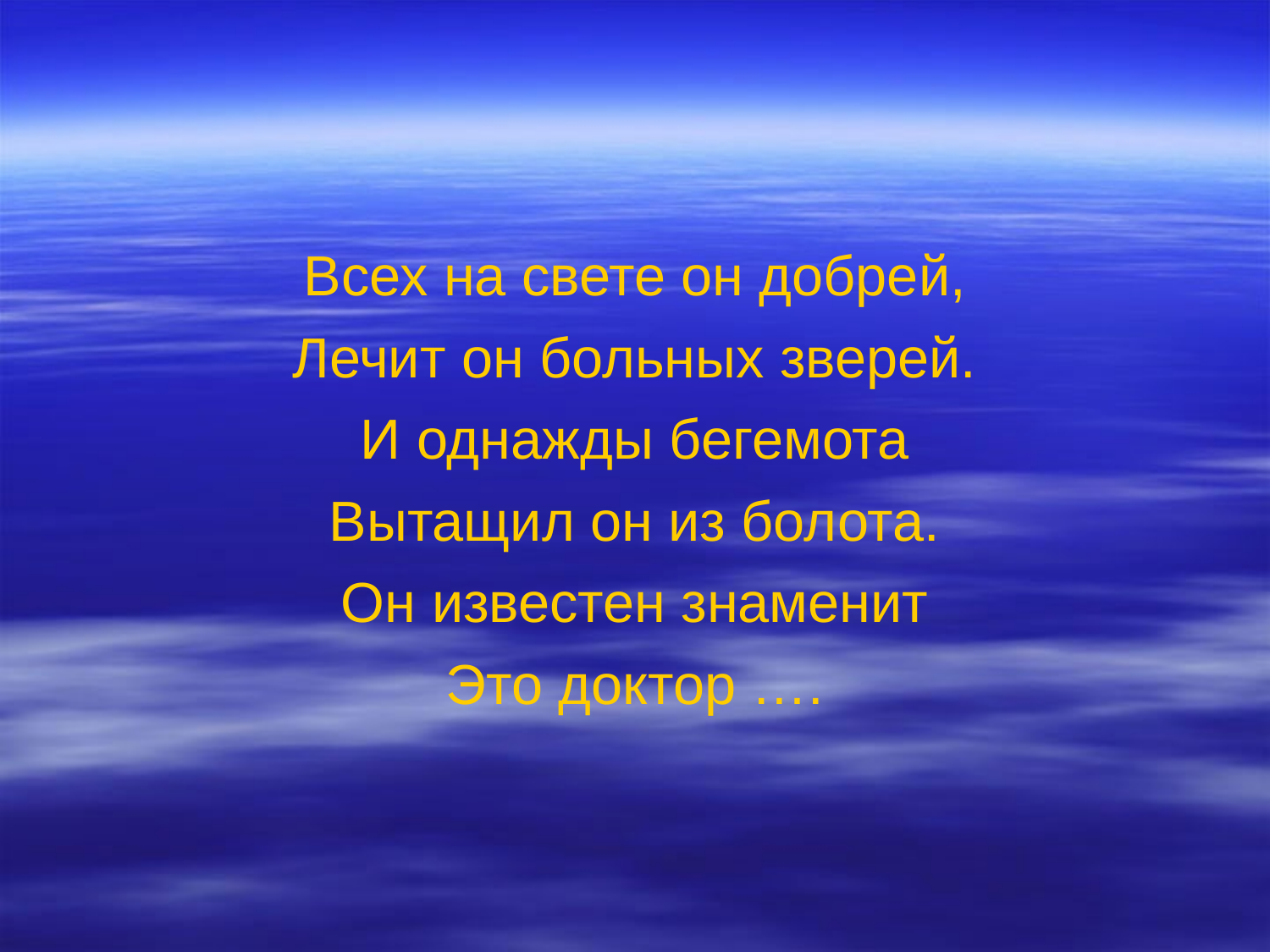

Всех на свете он добрей,
Лечит он больных зверей.
И однажды бегемота
Вытащил он из болота.
Он известен знаменит
Это доктор ….